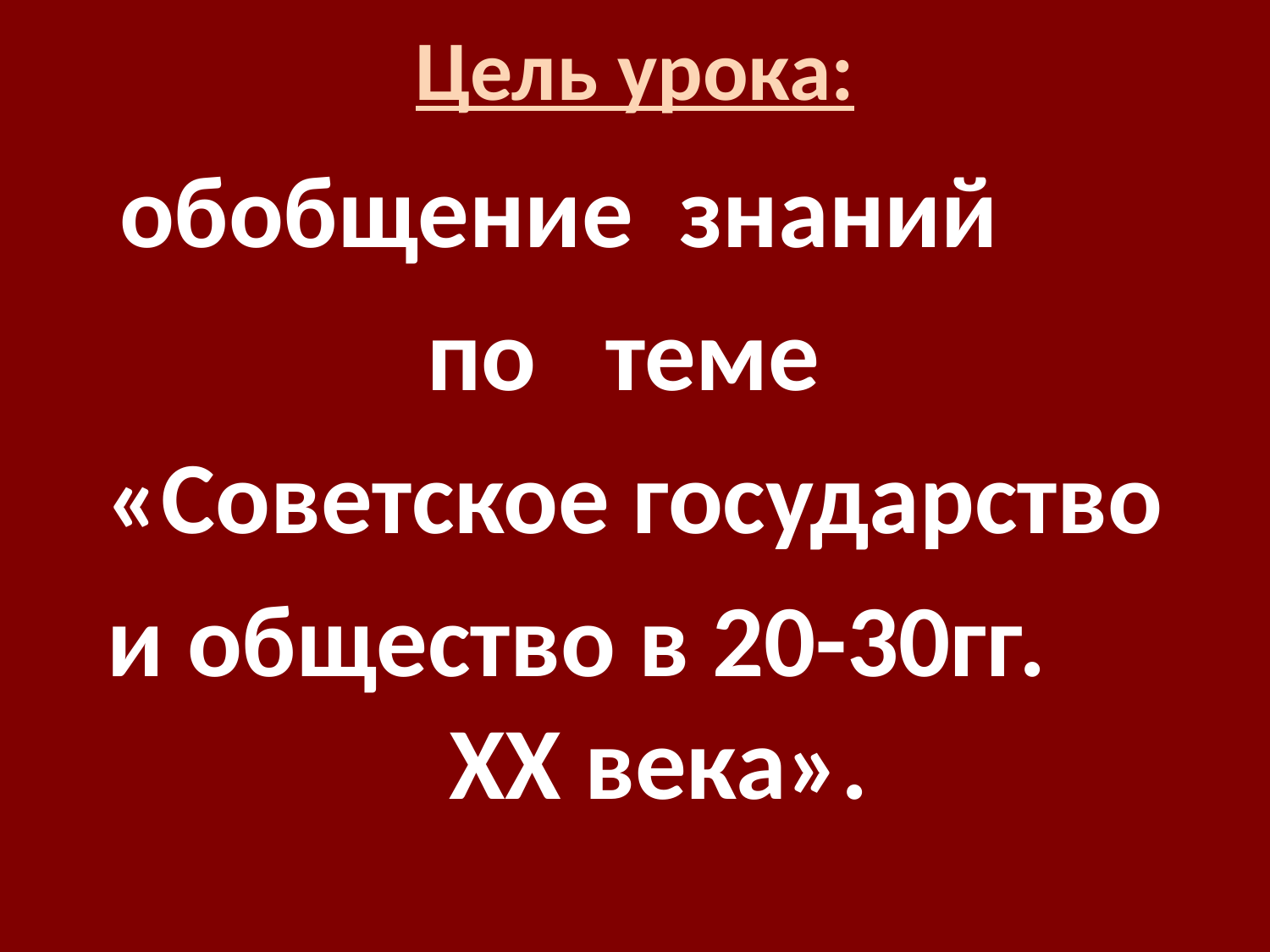

# Цель урока:
  обобщение  знаний
по   теме
«Советское государство
и общество в 20-30гг.      XX века».